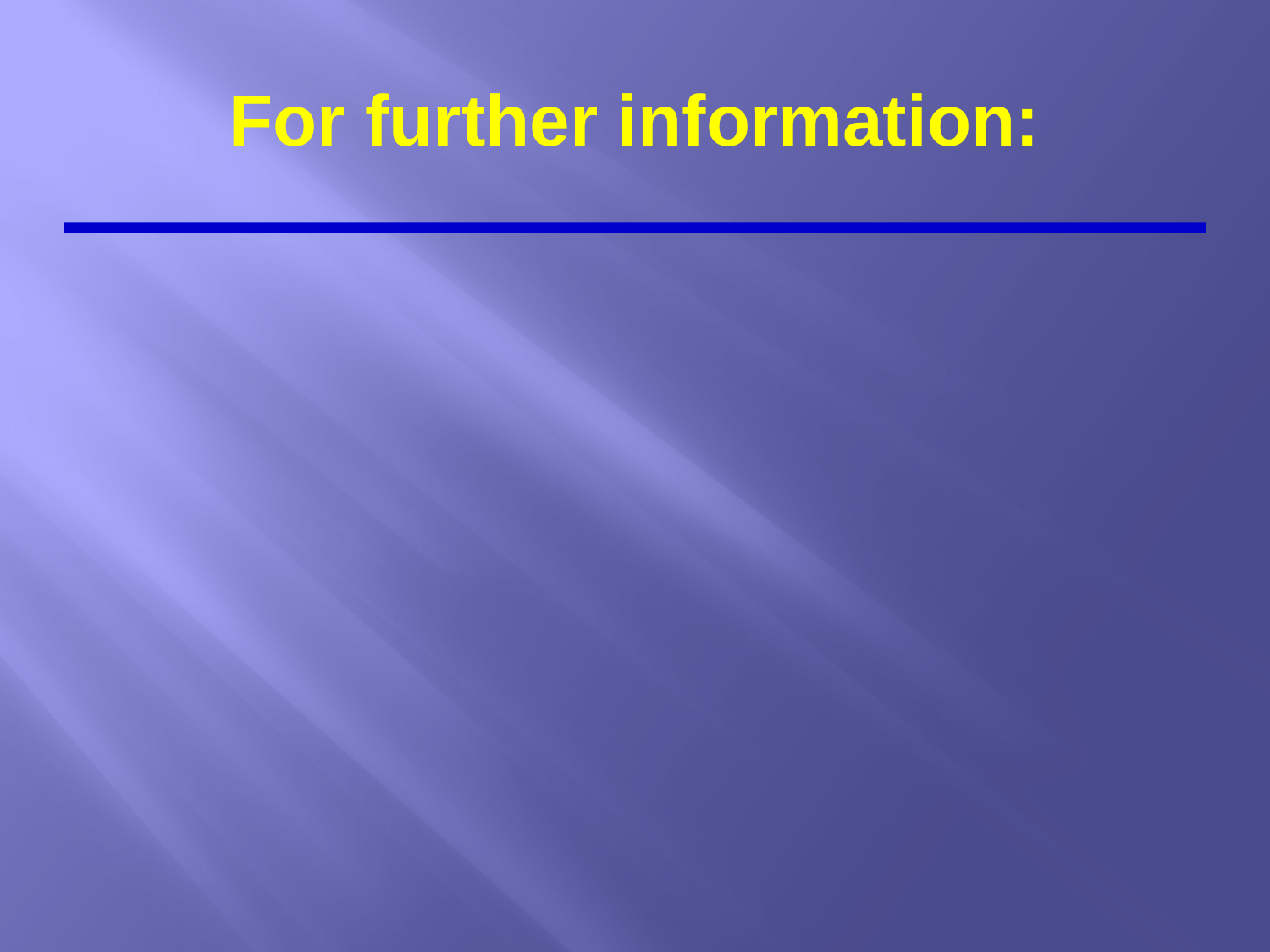

# For further information:

 Buprenorphine at CCRMC & HC’s:
 925 370 5868 (leave message)
				or
 925 370 5859 (leave message)
 Call Ken Saffier, MD, pager 334

http://buprenorphine.samhsa.gov/about.html#top
 www.csam-asam.org